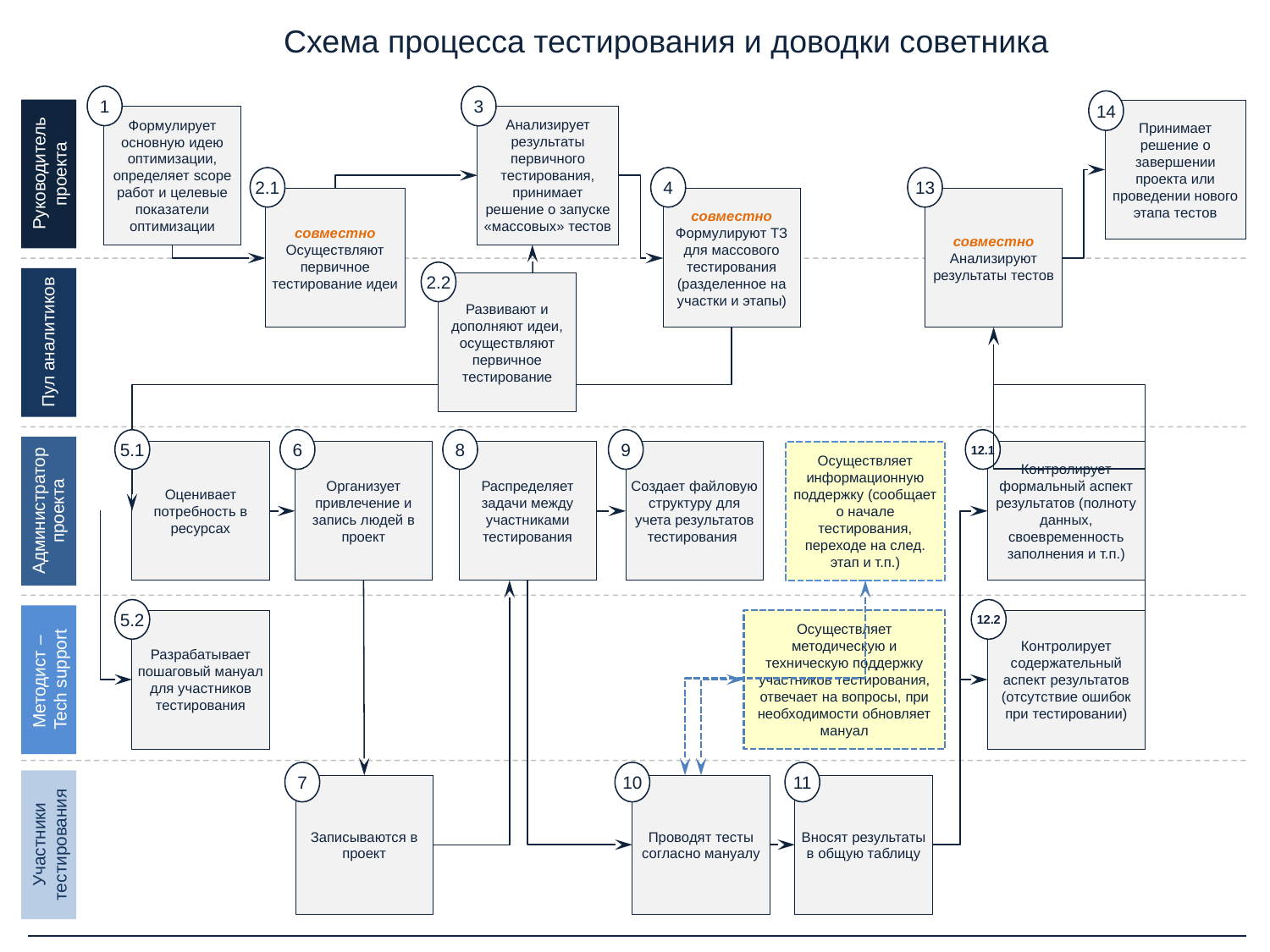

Схема процесса тестирования и доводки советника
1
3
14
Принимает решение о завершении проекта или проведении нового этапа тестов
Анализирует результаты первичного тестирования, принимает решение о запуске «массовых» тестов
Формулирует основную идею оптимизации, определяет scope работ и целевые показатели оптимизации
Руководитель проекта
2.1
4
13
совместно
Осуществляют первичное тестирование идеи
совместно
Формулируют ТЗ для массового тестирования
(разделенное на участки и этапы)
совместно
Анализируют результаты тестов
2.2
Развивают и дополняют идеи, осуществляют первичное тестирование
Пул аналитиков
5.1
6
8
9
12.1
Оценивает потребность в ресурсах
Организует привлечение и запись людей в проект
Распределяет задачи между участниками тестирования
Создает файловую структуру для учета результатов тестирования
Осуществляет информационную поддержку (сообщает о начале тестирования, переходе на след. этап и т.п.)
Контролирует формальный аспект результатов (полноту данных, своевременность заполнения и т.п.)
Администратор проекта
5.2
12.2
Разрабатывает пошаговый мануал для участников тестирования
Осуществляет методическую и техническую поддержку участников тестирования, отвечает на вопросы, при необходимости обновляет мануал
Контролирует содержательный аспект результатов (отсутствие ошибок при тестировании)
Методист –
Tech support
7
10
11
Записываются в проект
Проводят тесты согласно мануалу
Вносят результаты в общую таблицу
Участники тестирования